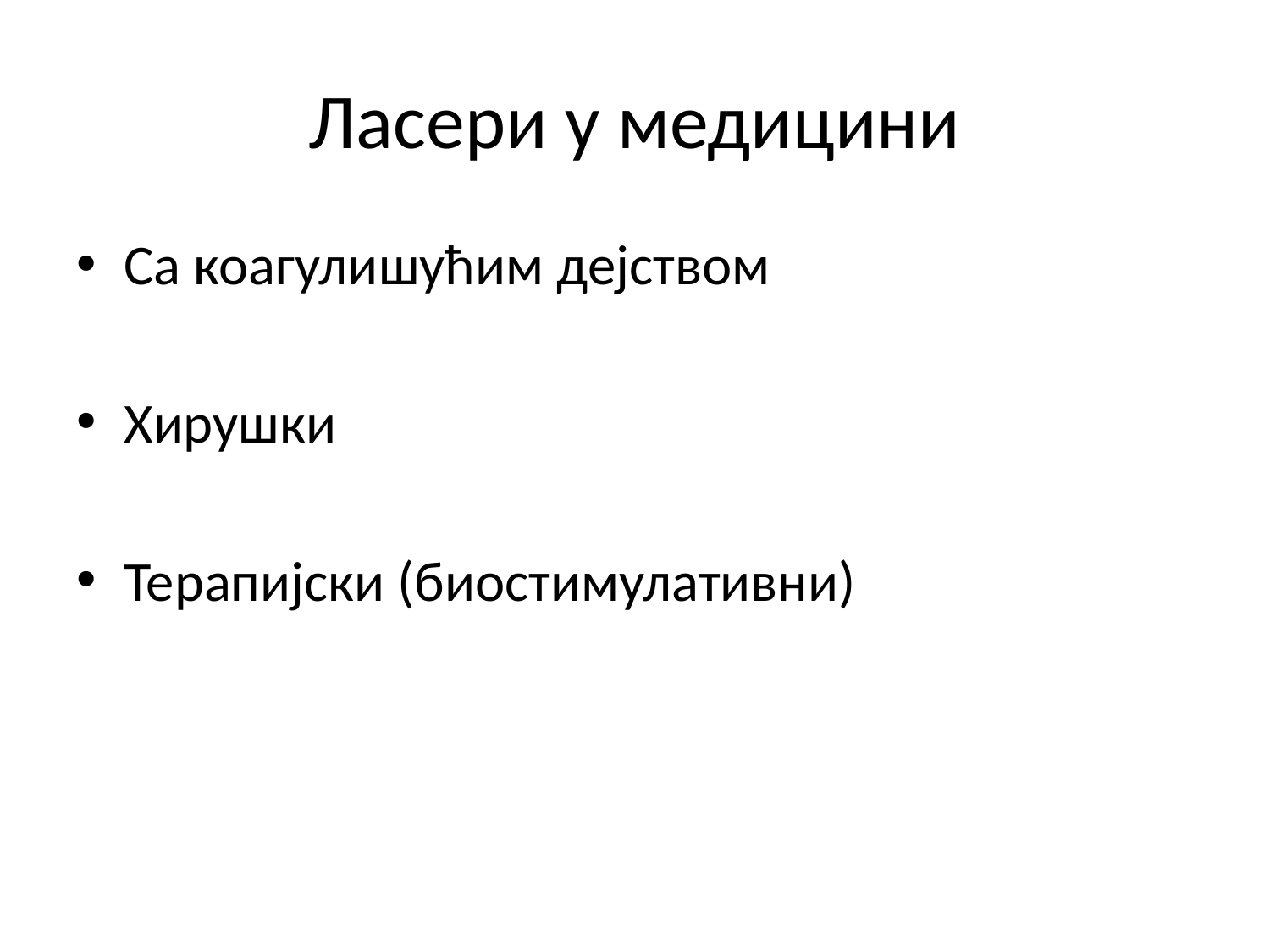

# Ласери у медицини
Са коагулишућим дејством

Хирушки

Терапијски (биостимулативни)